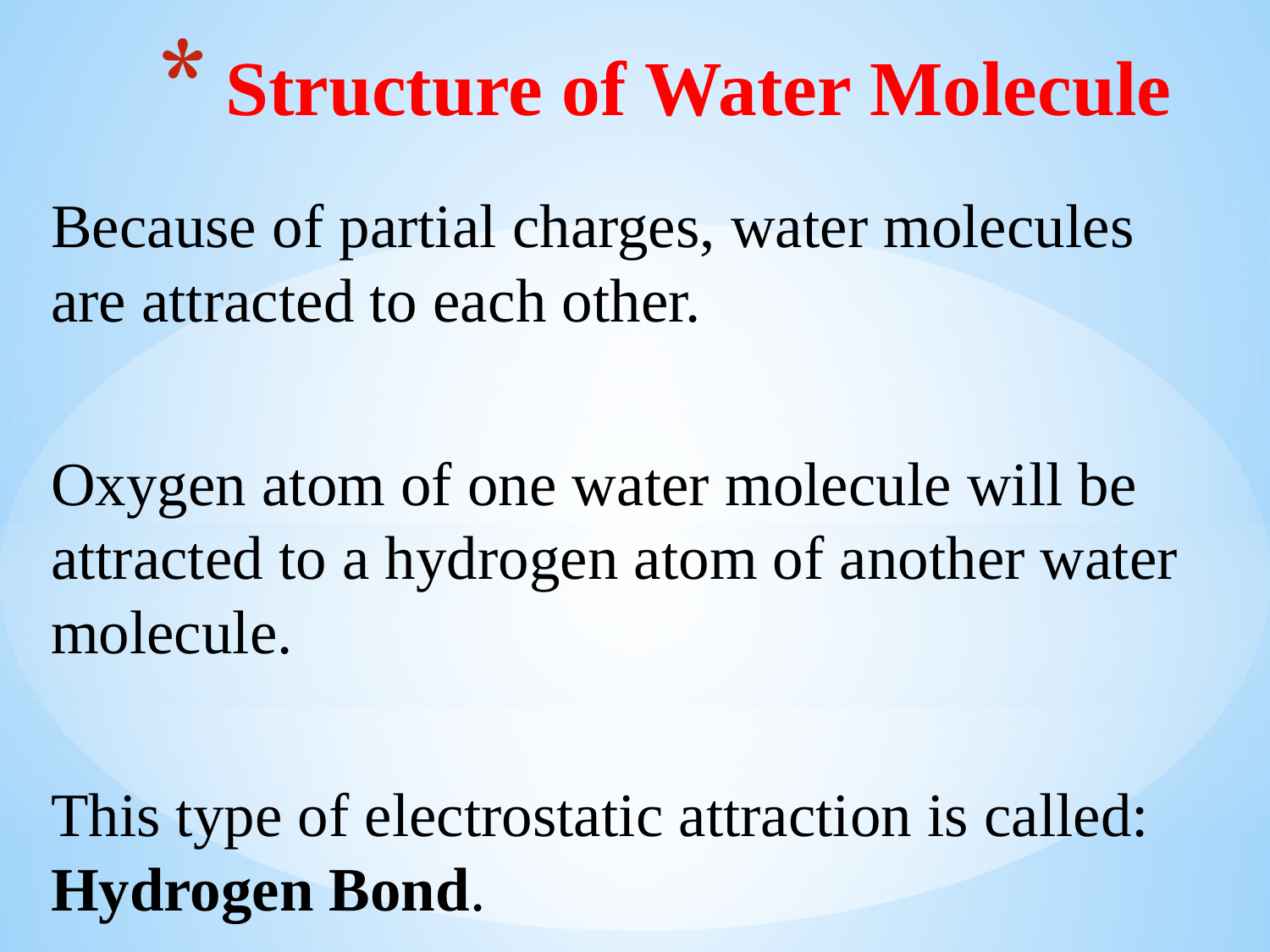

# Structure of Water Molecule
Because of partial charges, water molecules are attracted to each other.

Oxygen atom of one water molecule will be attracted to a hydrogen atom of another water molecule.

This type of electrostatic attraction is called: Hydrogen Bond.